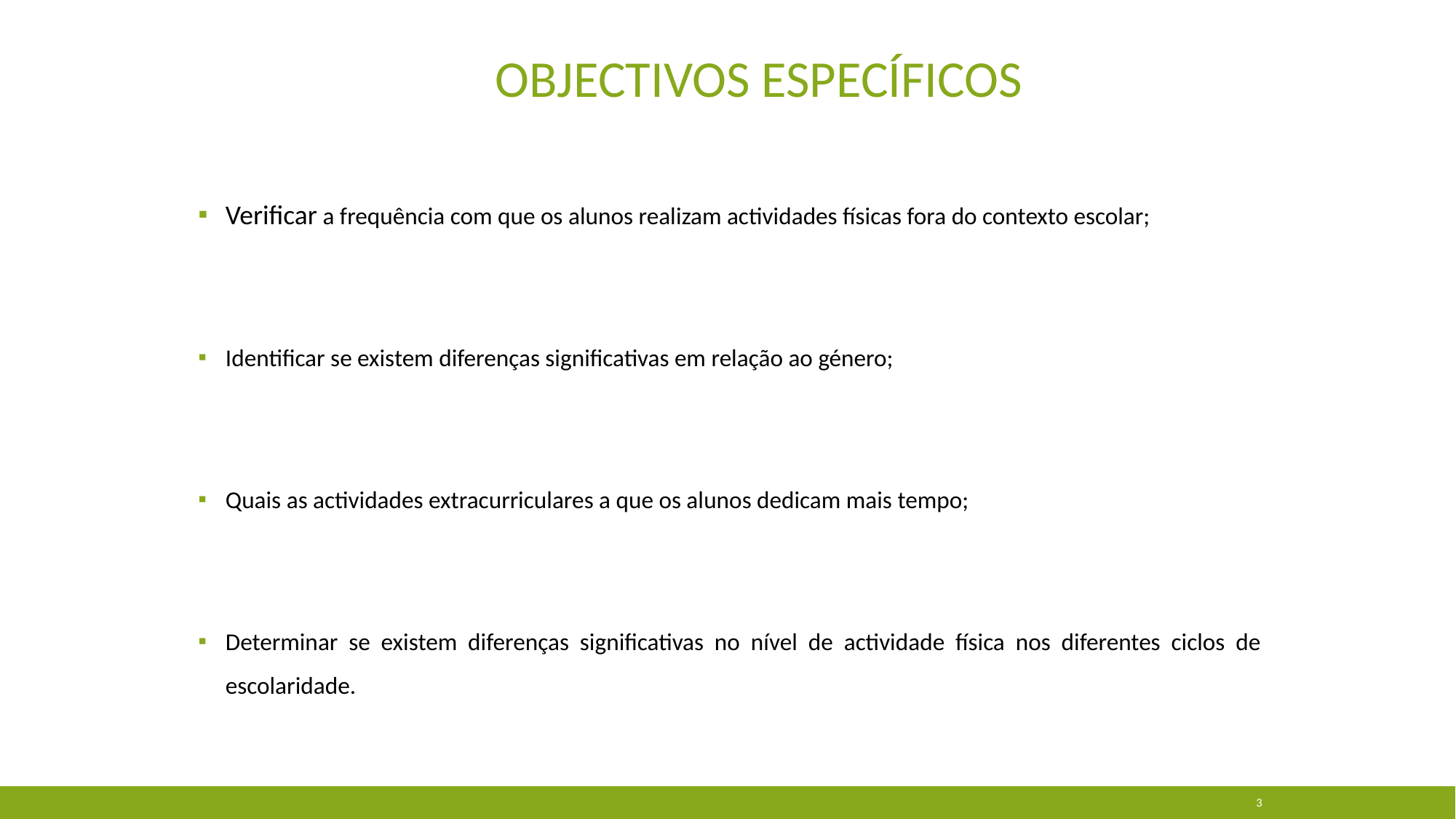

# Objectivos específicos
Verificar a frequência com que os alunos realizam actividades físicas fora do contexto escolar;

Identificar se existem diferenças significativas em relação ao género;

Quais as actividades extracurriculares a que os alunos dedicam mais tempo;

Determinar se existem diferenças significativas no nível de actividade física nos diferentes ciclos de escolaridade.
3